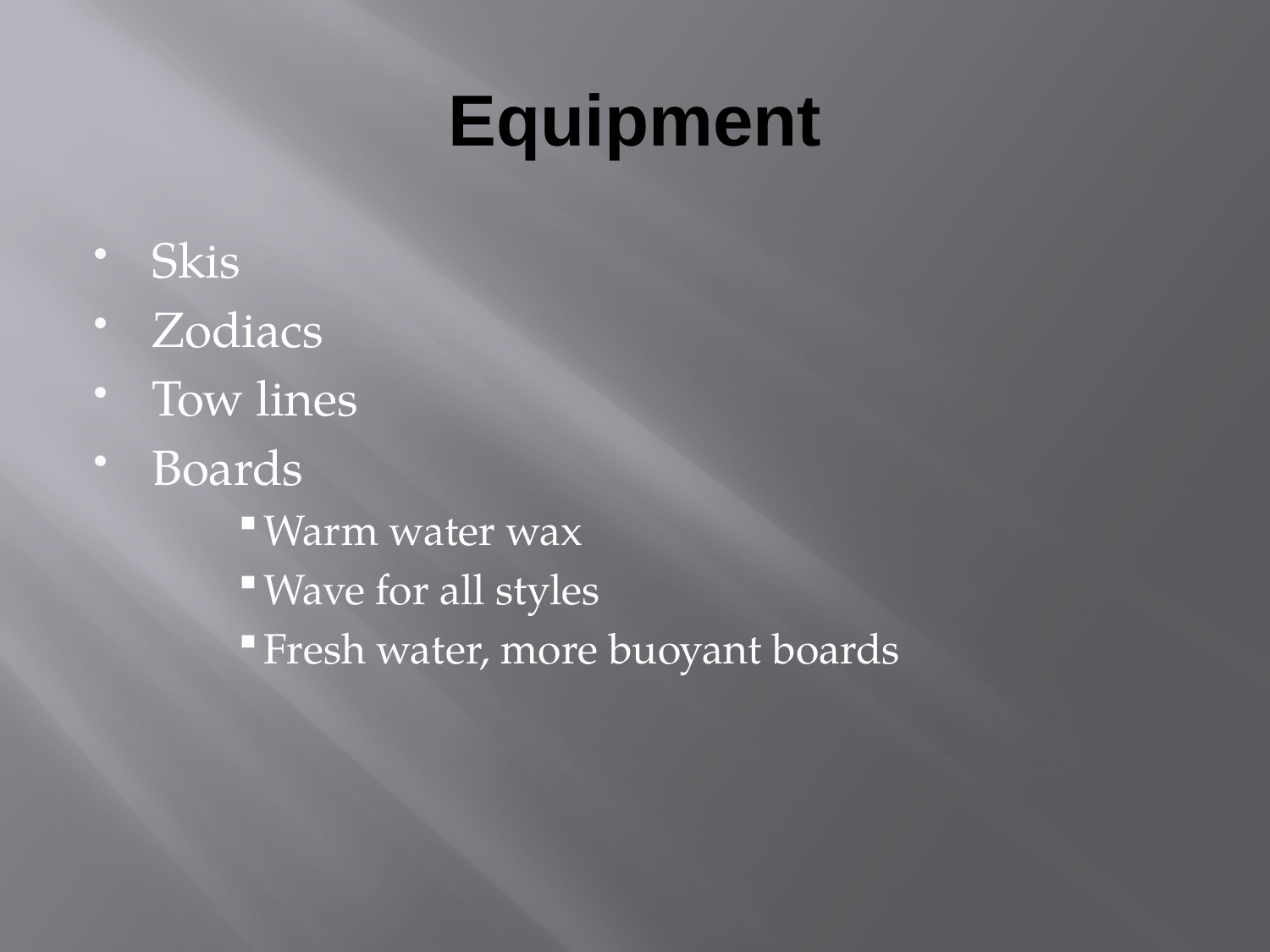

# Equipment
Skis
Zodiacs
Tow lines
Boards
Warm water wax
Wave for all styles
Fresh water, more buoyant boards